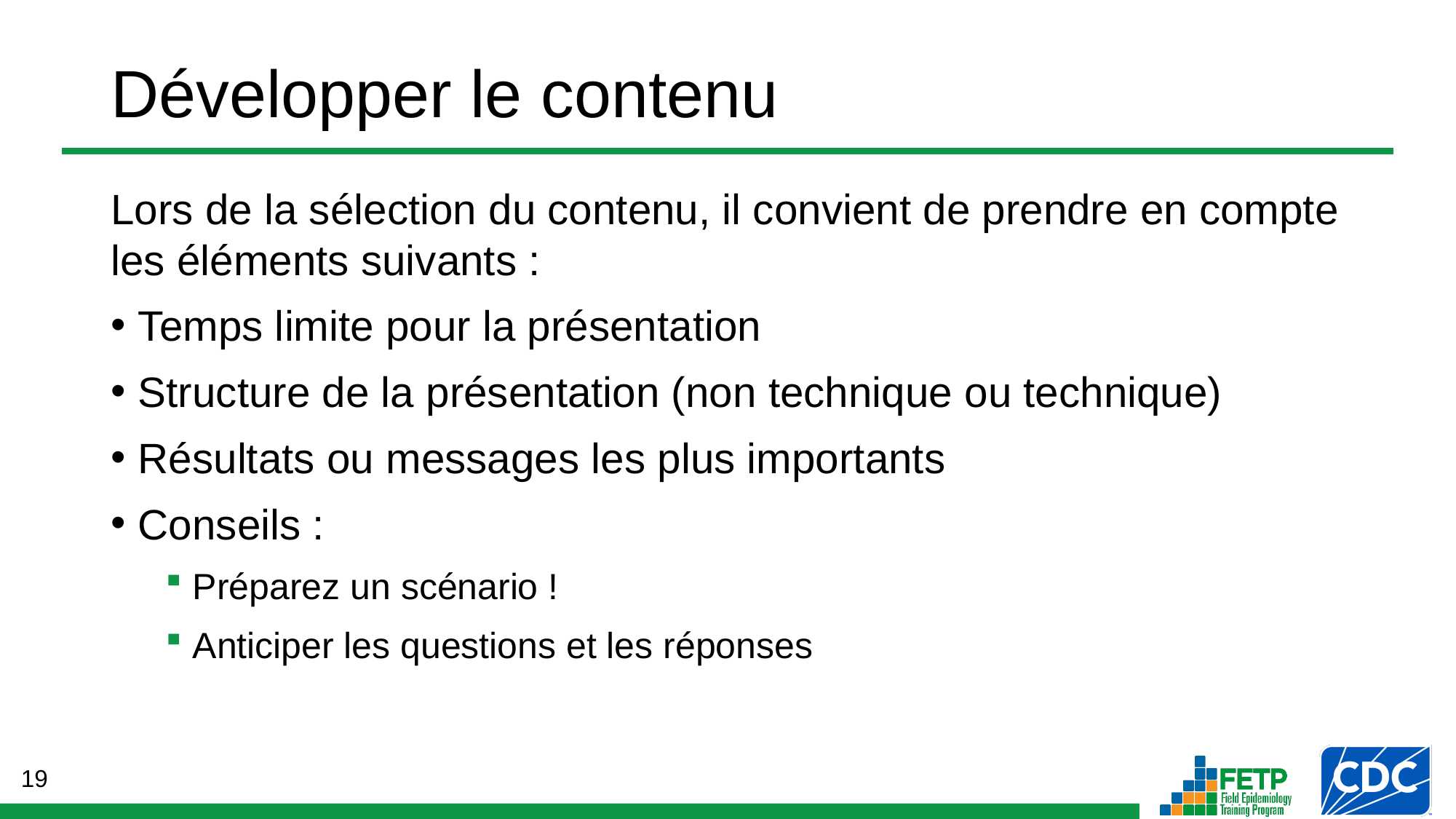

# Développer le contenu
Lors de la sélection du contenu, il convient de prendre en compte les éléments suivants :
Temps limite pour la présentation
Structure de la présentation (non technique ou technique)
Résultats ou messages les plus importants
Conseils :
Préparez un scénario !
Anticiper les questions et les réponses